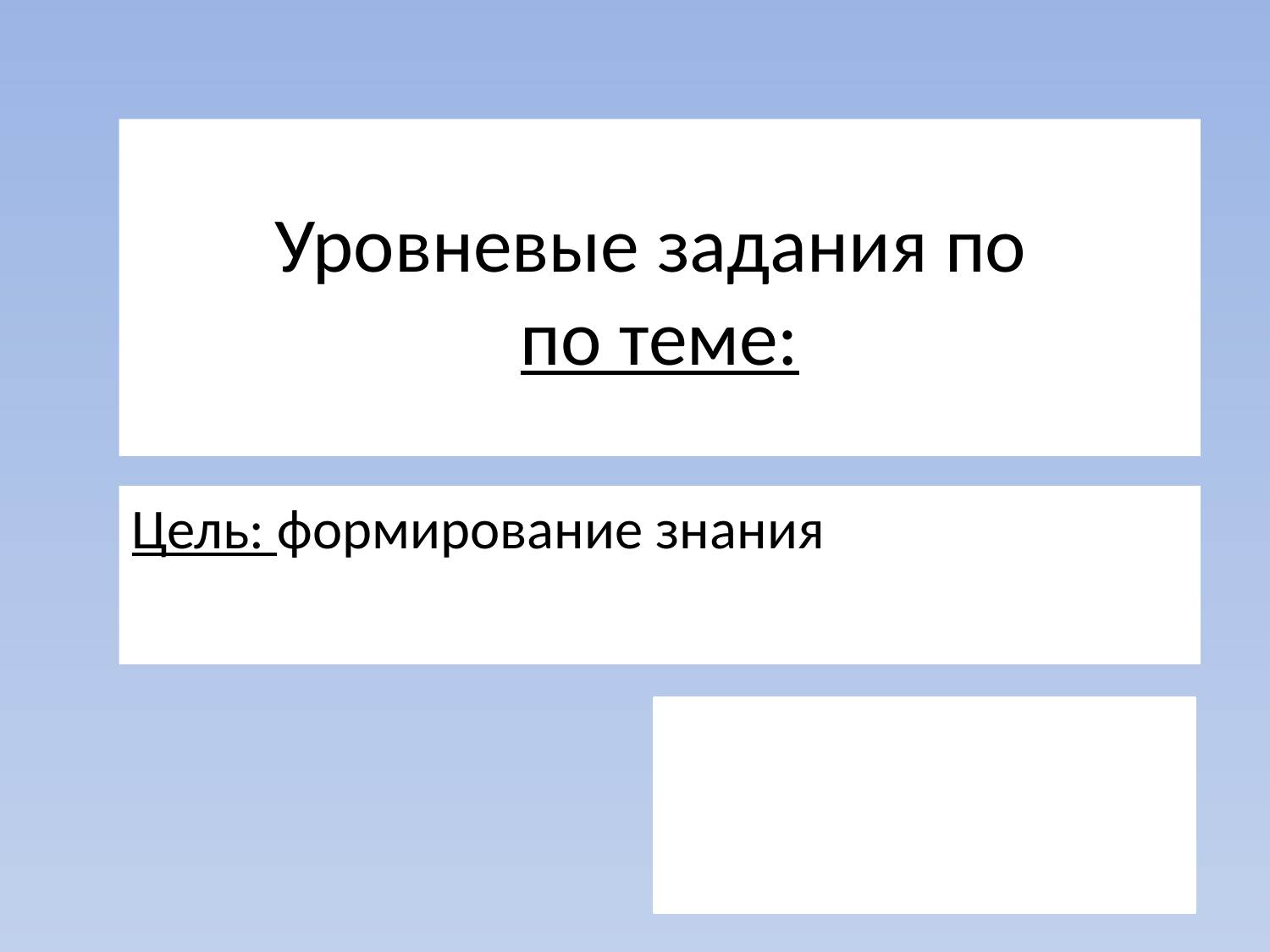

# Уровневые задания по по теме:
Цель: формирование знания